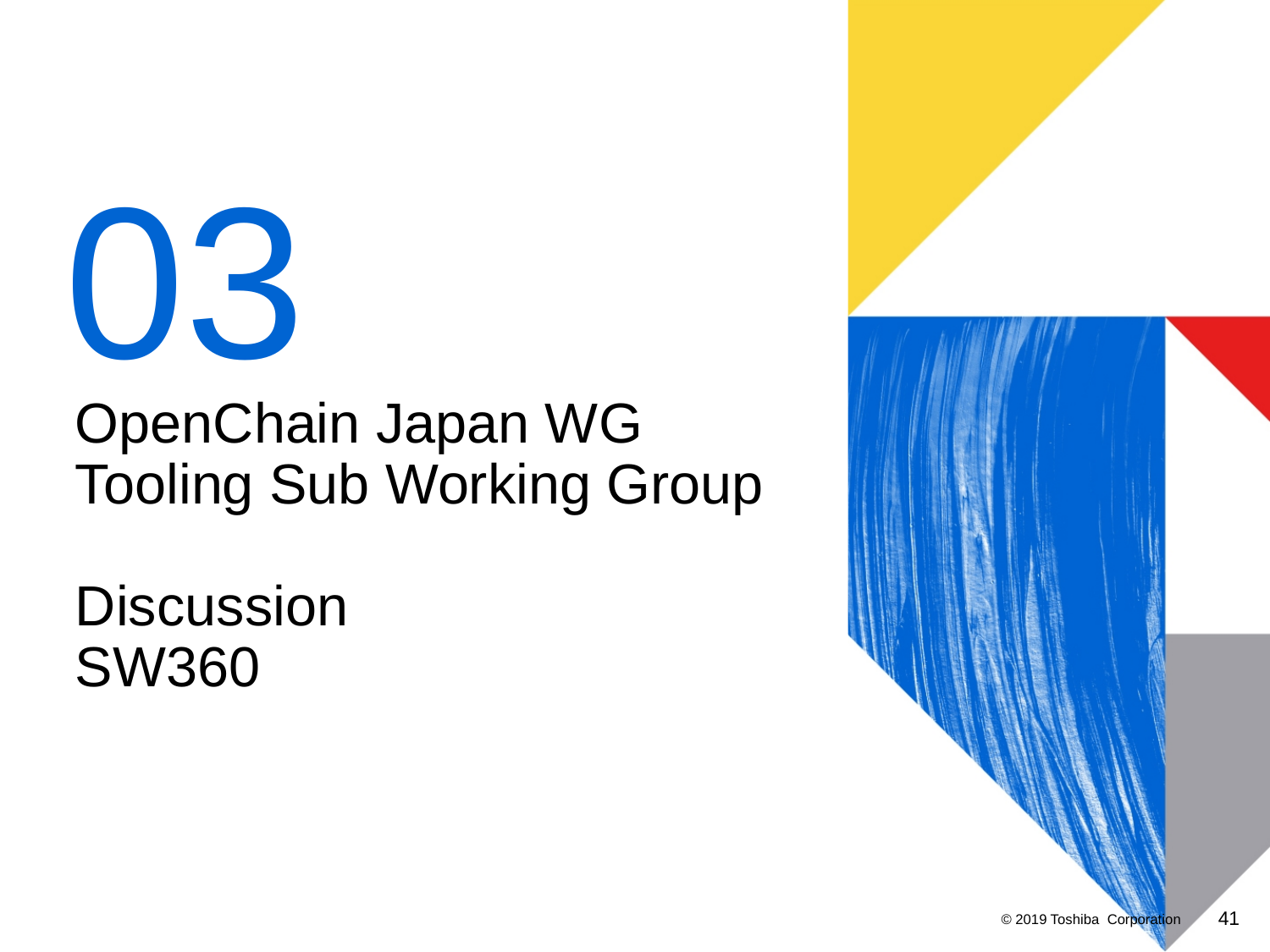

03
# OpenChain Japan WG Tooling Sub Working Group Discussion SW360